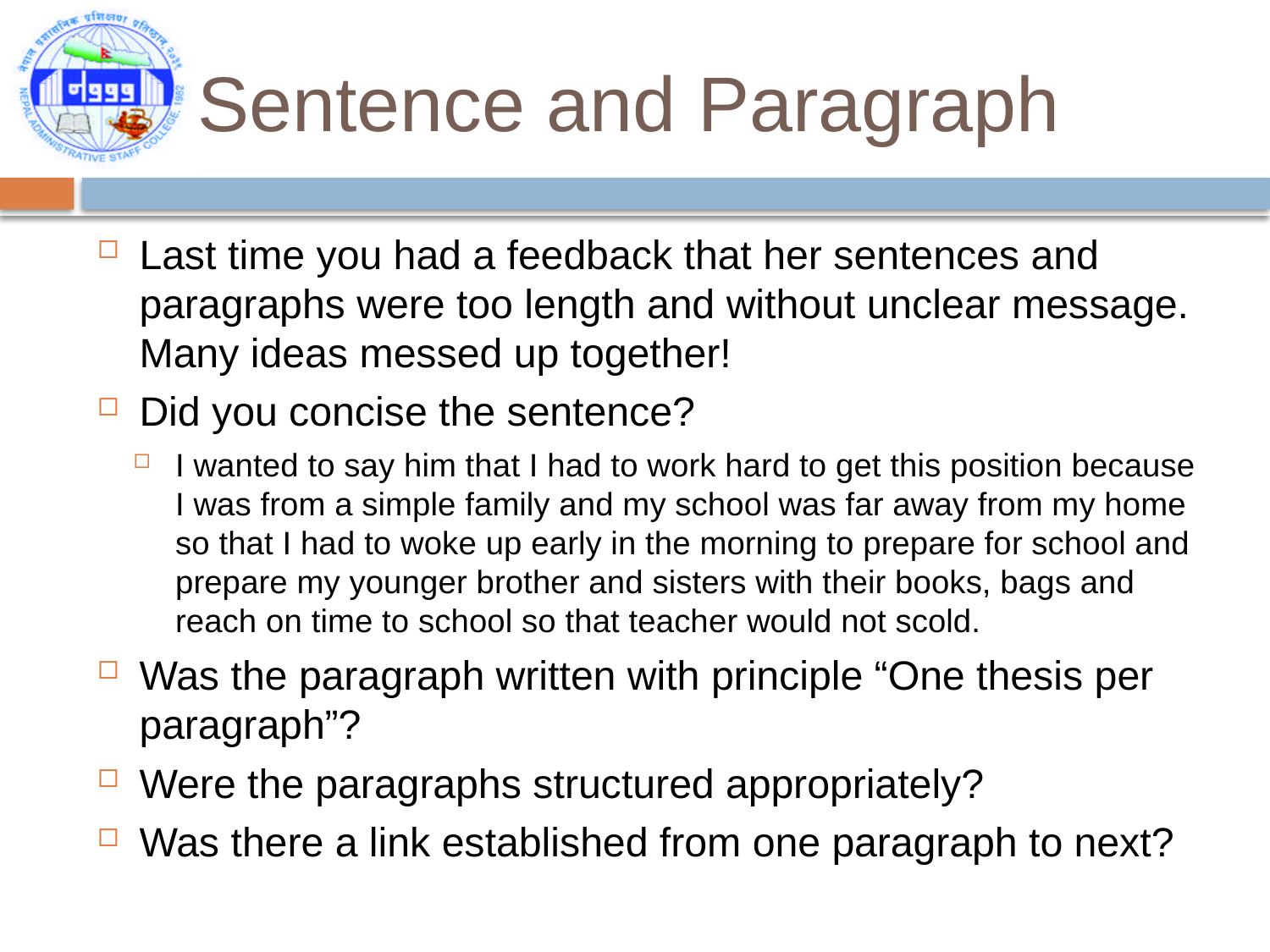

# Sentence and Paragraph
Last time you had a feedback that her sentences and paragraphs were too length and without unclear message. Many ideas messed up together!
Did you concise the sentence?
I wanted to say him that I had to work hard to get this position because I was from a simple family and my school was far away from my home so that I had to woke up early in the morning to prepare for school and prepare my younger brother and sisters with their books, bags and reach on time to school so that teacher would not scold.
Was the paragraph written with principle “One thesis per paragraph”?
Were the paragraphs structured appropriately?
Was there a link established from one paragraph to next?